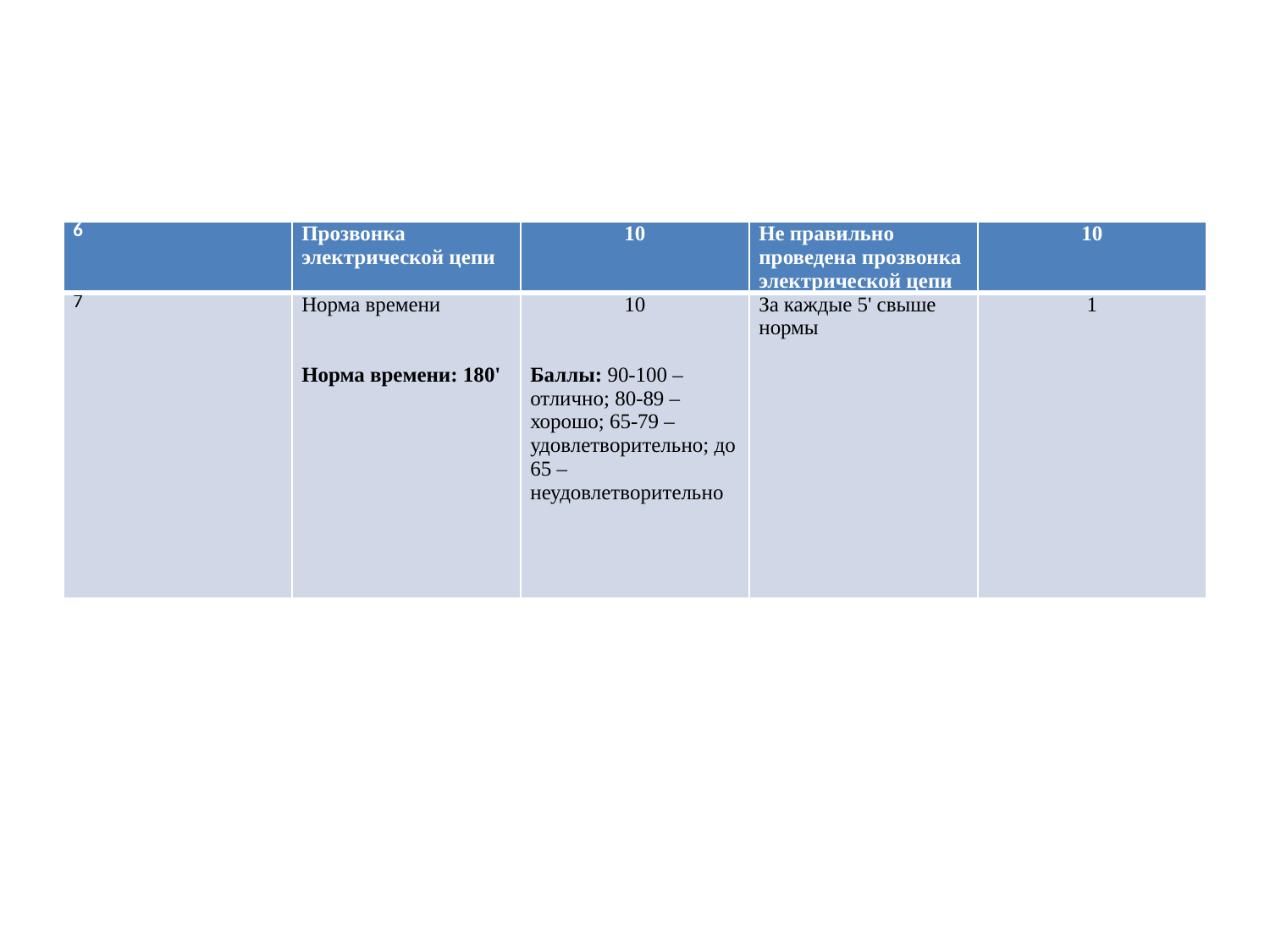

#
| 6 | Прозвонка электрической цепи | 10 | Не правильно проведена прозвонка электрической цепи | 10 |
| --- | --- | --- | --- | --- |
| 7 | Норма времени Норма времени: 180' | 10 Баллы: 90-100 – отлично; 80-89 – хорошо; 65-79 – удовлетворительно; до 65 –неудовлетворительно | За каждые 5' свыше нормы | 1 |